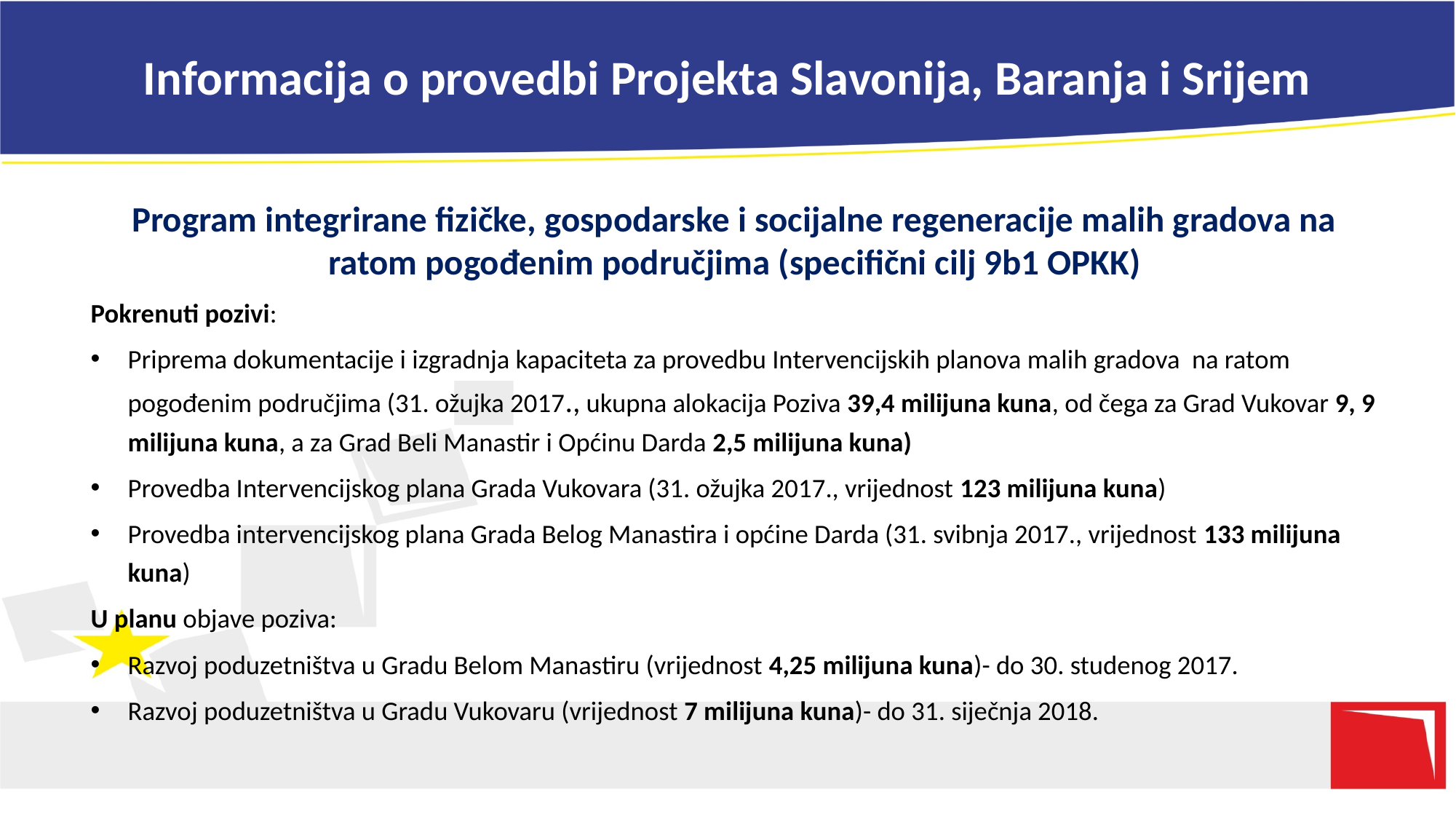

# Informacija o provedbi Projekta Slavonija, Baranja i Srijem
Program integrirane fizičke, gospodarske i socijalne regeneracije malih gradova na ratom pogođenim područjima (specifični cilj 9b1 OPKK)
Pokrenuti pozivi:
Priprema dokumentacije i izgradnja kapaciteta za provedbu Intervencijskih planova malih gradova  na ratom pogođenim područjima (31. ožujka 2017., ukupna alokacija Poziva 39,4 milijuna kuna, od čega za Grad Vukovar 9, 9 milijuna kuna, a za Grad Beli Manastir i Općinu Darda 2,5 milijuna kuna)
Provedba Intervencijskog plana Grada Vukovara (31. ožujka 2017., vrijednost 123 milijuna kuna)
Provedba intervencijskog plana Grada Belog Manastira i općine Darda (31. svibnja 2017., vrijednost 133 milijuna kuna)
U planu objave poziva:
Razvoj poduzetništva u Gradu Belom Manastiru (vrijednost 4,25 milijuna kuna)- do 30. studenog 2017.
Razvoj poduzetništva u Gradu Vukovaru (vrijednost 7 milijuna kuna)- do 31. siječnja 2018.